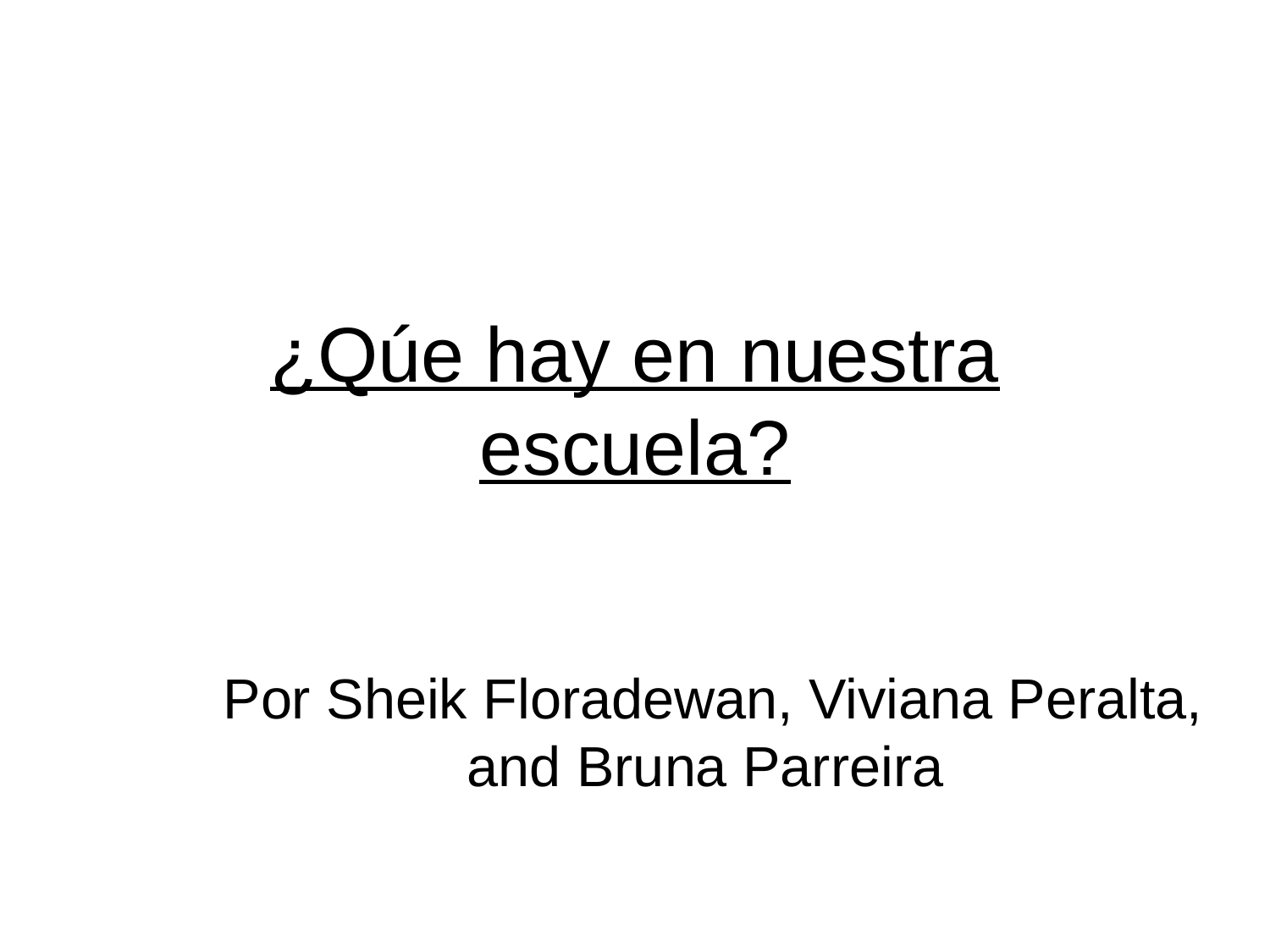

# ¿Qúe hay en nuestra escuela?
Por Sheik Floradewan, Viviana Peralta, and Bruna Parreira